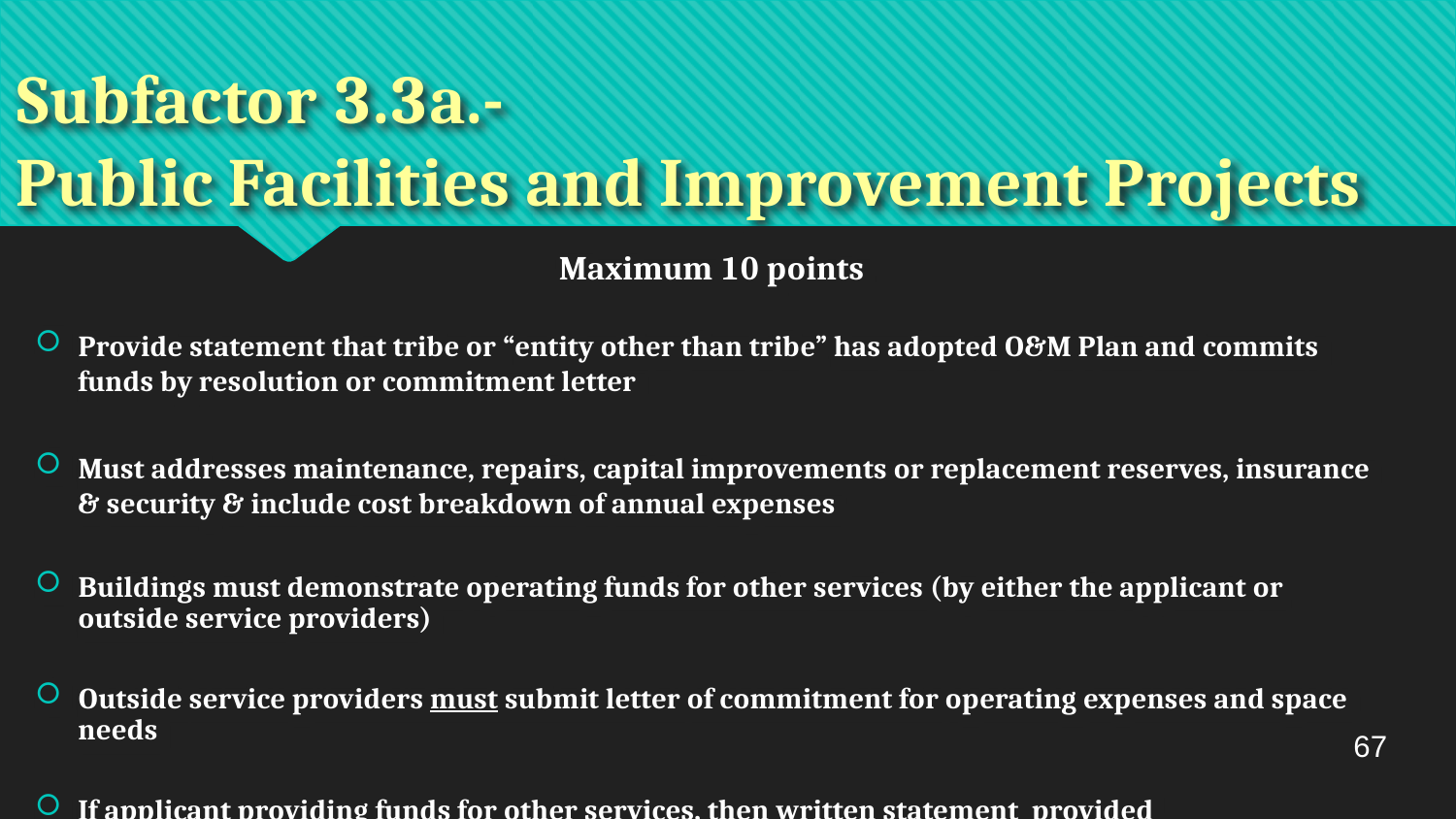

# Subfactor 3.3a.- Public Facilities and Improvement Projects
Maximum 10 points

Provide statement that tribe or “entity other than tribe” has adopted O&M Plan and commits funds by resolution or commitment letter

Must addresses maintenance, repairs, capital improvements or replacement reserves, insurance & security & include cost breakdown of annual expenses

Buildings must demonstrate operating funds for other services (by either the applicant or outside service providers)

Outside service providers must submit letter of commitment for operating expenses and space needs

If applicant providing funds for other services, then written statement  provided

67